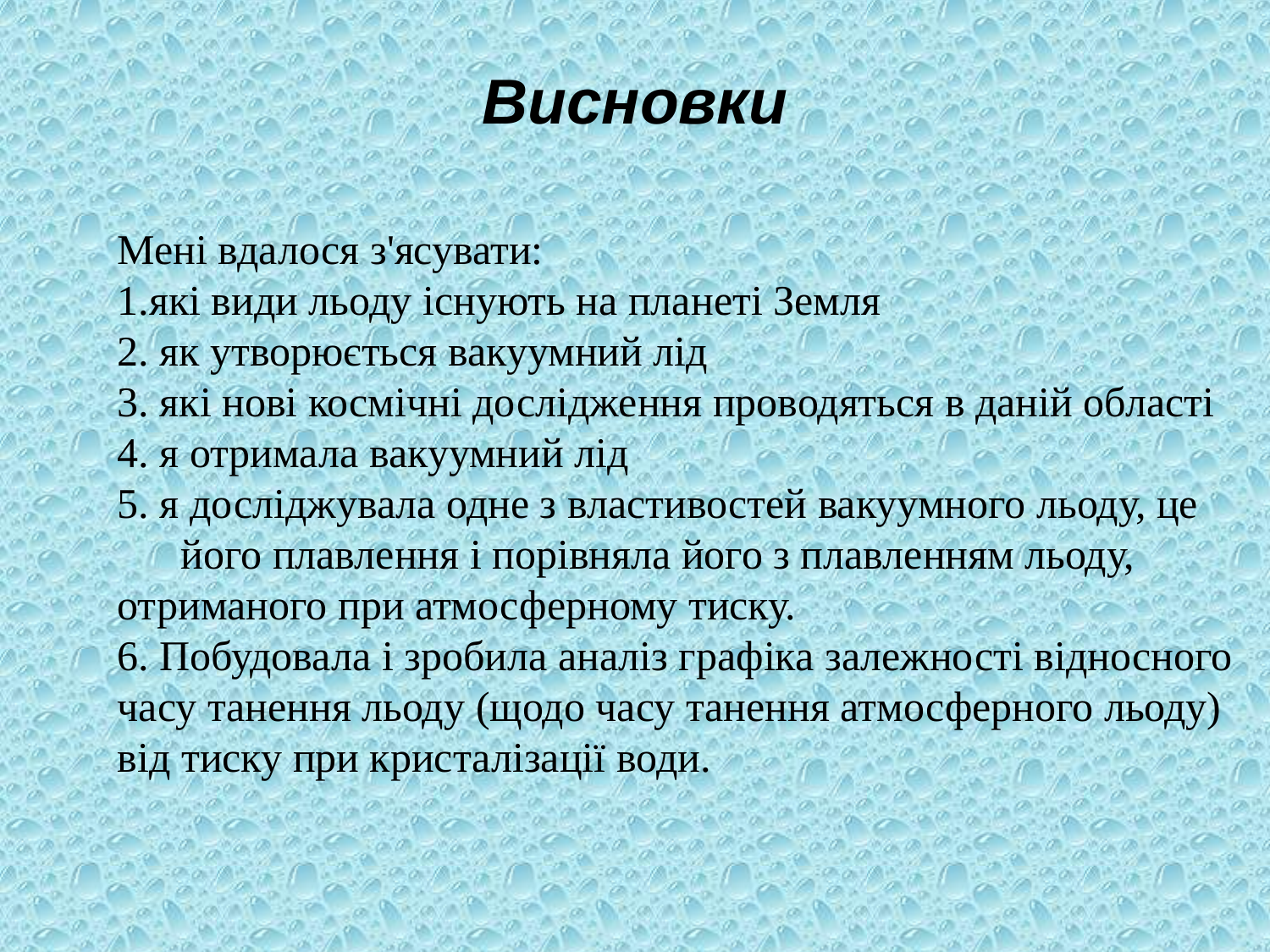

# Висновки
Мені вдалося з'ясувати:
1.які види льоду існують на планеті Земля
2. як утворюється вакуумний лід
3. які нові космічні дослідження проводяться в даній області
4. я отримала вакуумний лід
5. я досліджувала одне з властивостей вакуумного льоду, це          його плавлення і порівняла його з плавленням льоду, отриманого при атмосферному тиску.
6. Побудовала і зробила аналіз графіка залежності відносного часу танення льоду (щодо часу танення атмосферного льоду) від тиску при кристалізації води.